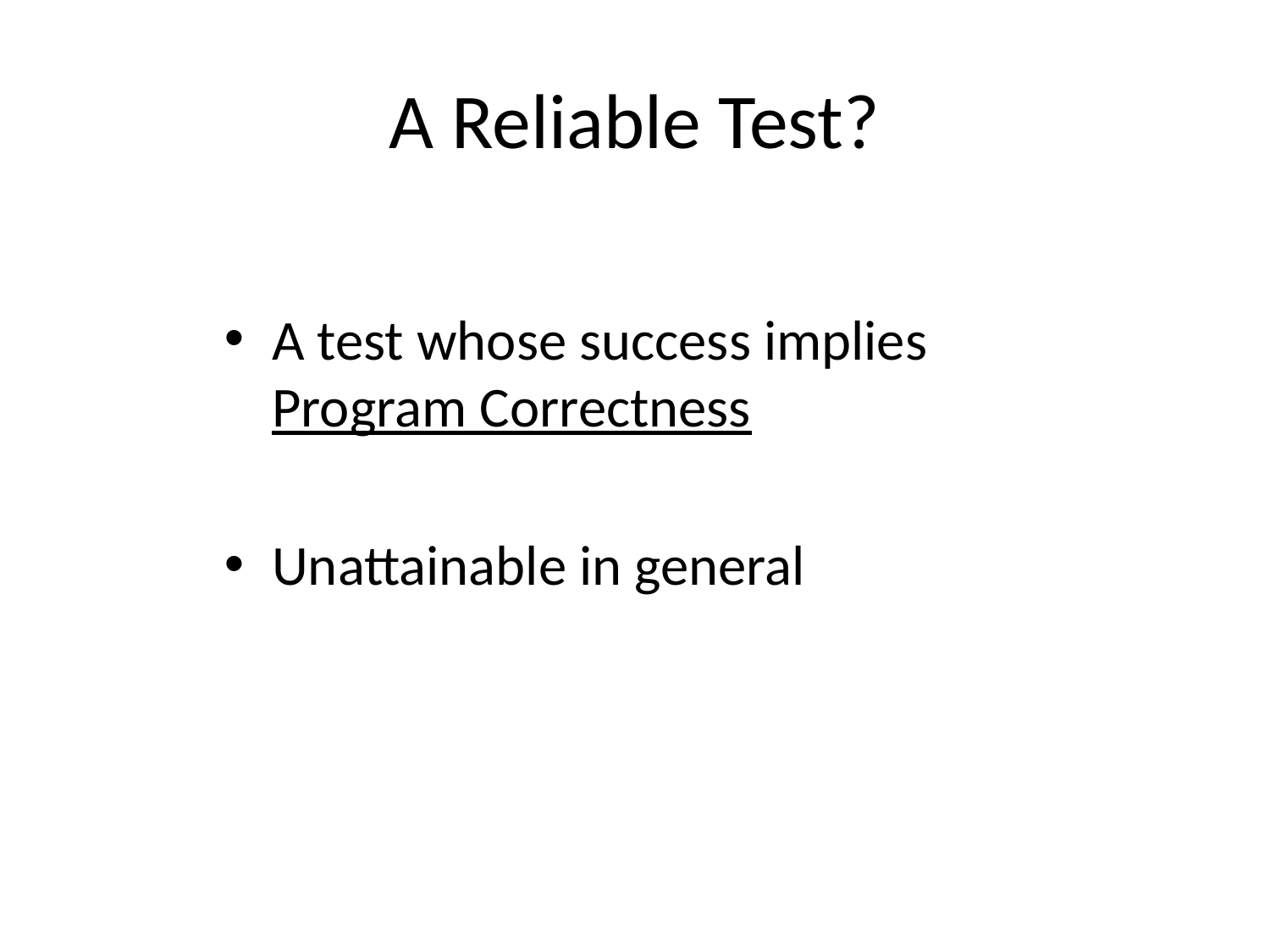

# A Reliable Test?

A test whose success implies
Program Correctness

Unattainable in general